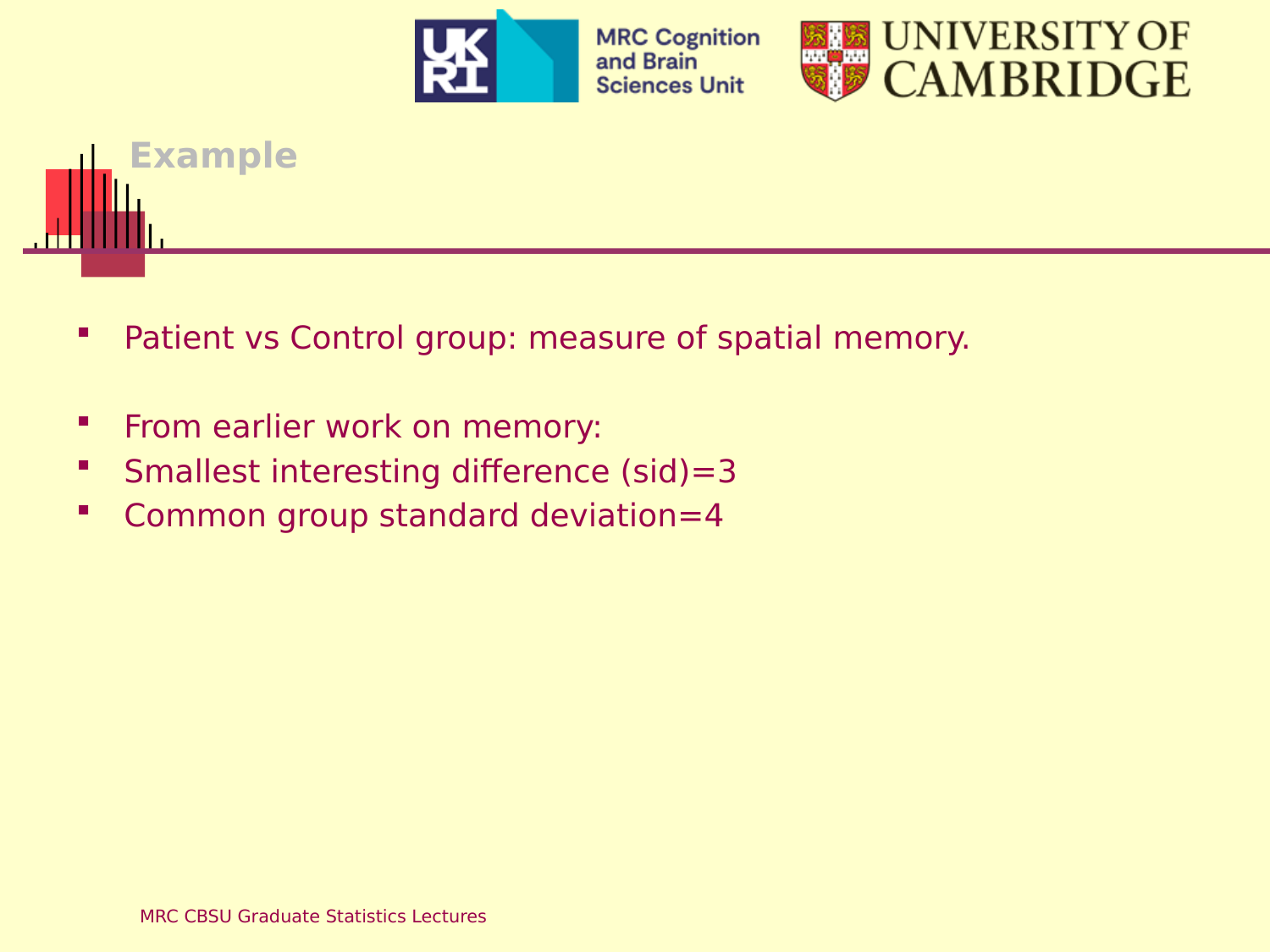

# Example

Patient vs Control group: measure of spatial memory.

From earlier work on memory:
Smallest interesting difference (sid)=3
Common group standard deviation=4

MRC CBSU Graduate Statistics Lectures